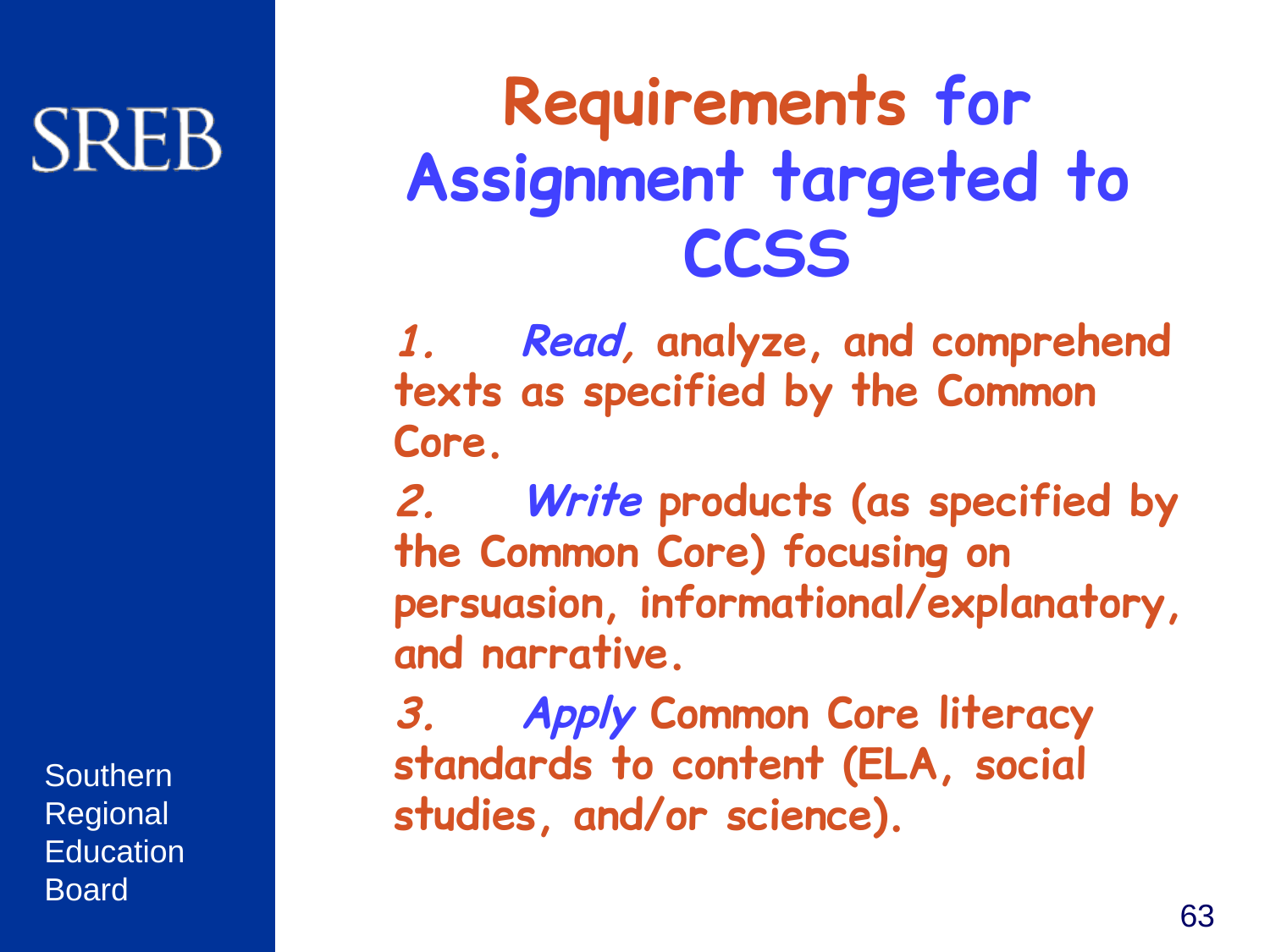

# Requirements for Assignment targeted to CCSS
1.	Read, analyze, and comprehend texts as specified by the Common Core.
2.	Write products (as specified by the Common Core) focusing on persuasion, informational/explanatory, and narrative.
3.	Apply Common Core literacy standards to content (ELA, social studies, and/or science).

63